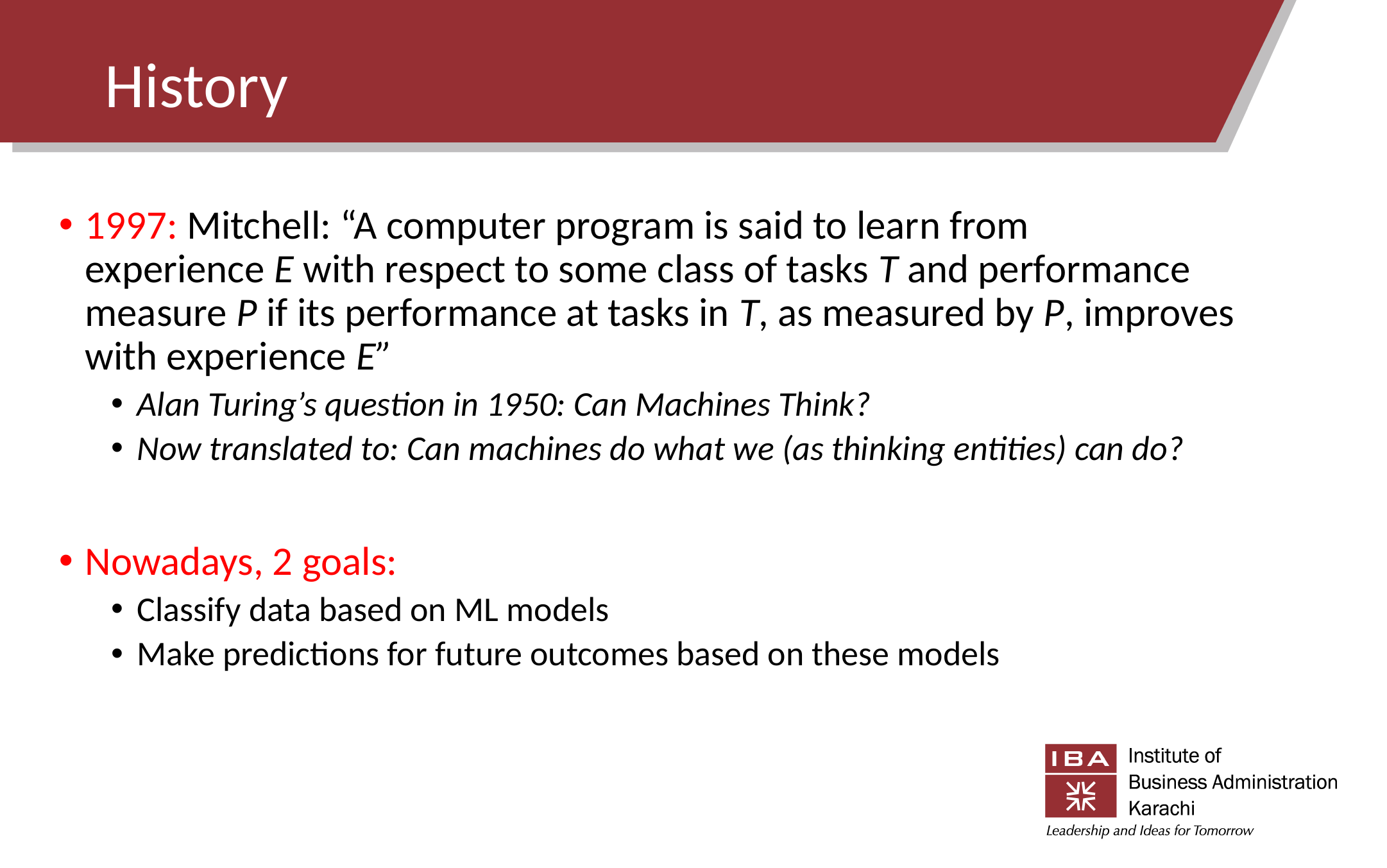

# History
1997: Mitchell: “A computer program is said to learn from experience E with respect to some class of tasks T and performance measure P if its performance at tasks in T, as measured by P, improves with experience E”
Alan Turing’s question in 1950: Can Machines Think?
Now translated to: Can machines do what we (as thinking entities) can do?

Nowadays, 2 goals:
Classify data based on ML models
Make predictions for future outcomes based on these models